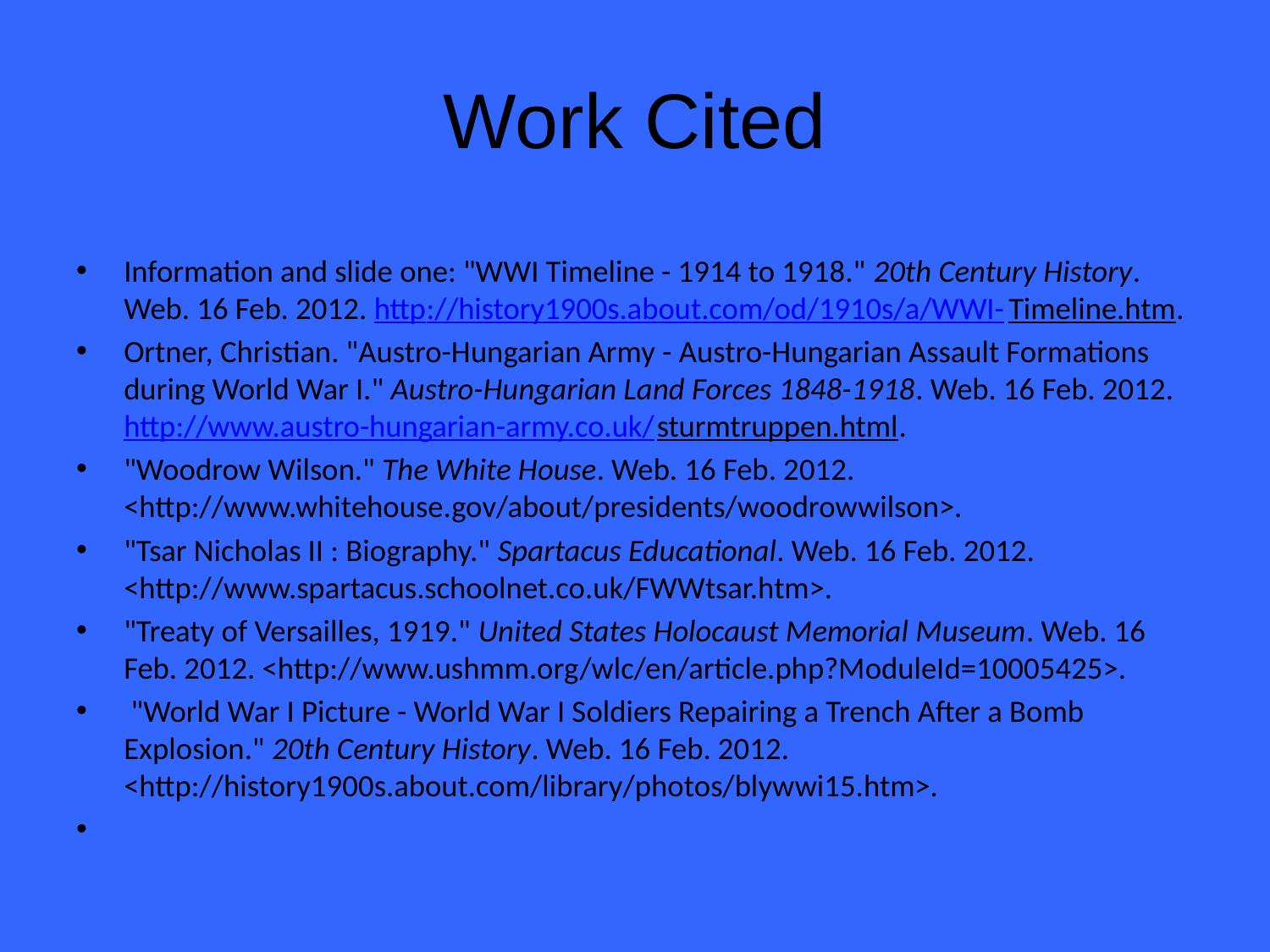

# Work Cited
Information and slide one: "WWI Timeline - 1914 to 1918." 20th Century History. Web. 16 Feb. 2012. http://history1900s.about.com/od/1910s/a/WWI-Timeline.htm.
Ortner, Christian. "Austro-Hungarian Army - Austro-Hungarian Assault Formations during World War I." Austro-Hungarian Land Forces 1848-1918. Web. 16 Feb. 2012. http://www.austro-hungarian-army.co.uk/sturmtruppen.html.
"Woodrow Wilson." The White House. Web. 16 Feb. 2012. <http://www.whitehouse.gov/about/presidents/woodrowwilson>.
"Tsar Nicholas II : Biography." Spartacus Educational. Web. 16 Feb. 2012. <http://www.spartacus.schoolnet.co.uk/FWWtsar.htm>.
"Treaty of Versailles, 1919." United States Holocaust Memorial Museum. Web. 16 Feb. 2012. <http://www.ushmm.org/wlc/en/article.php?ModuleId=10005425>.
 "World War I Picture - World War I Soldiers Repairing a Trench After a Bomb Explosion." 20th Century History. Web. 16 Feb. 2012. <http://history1900s.about.com/library/photos/blywwi15.htm>.